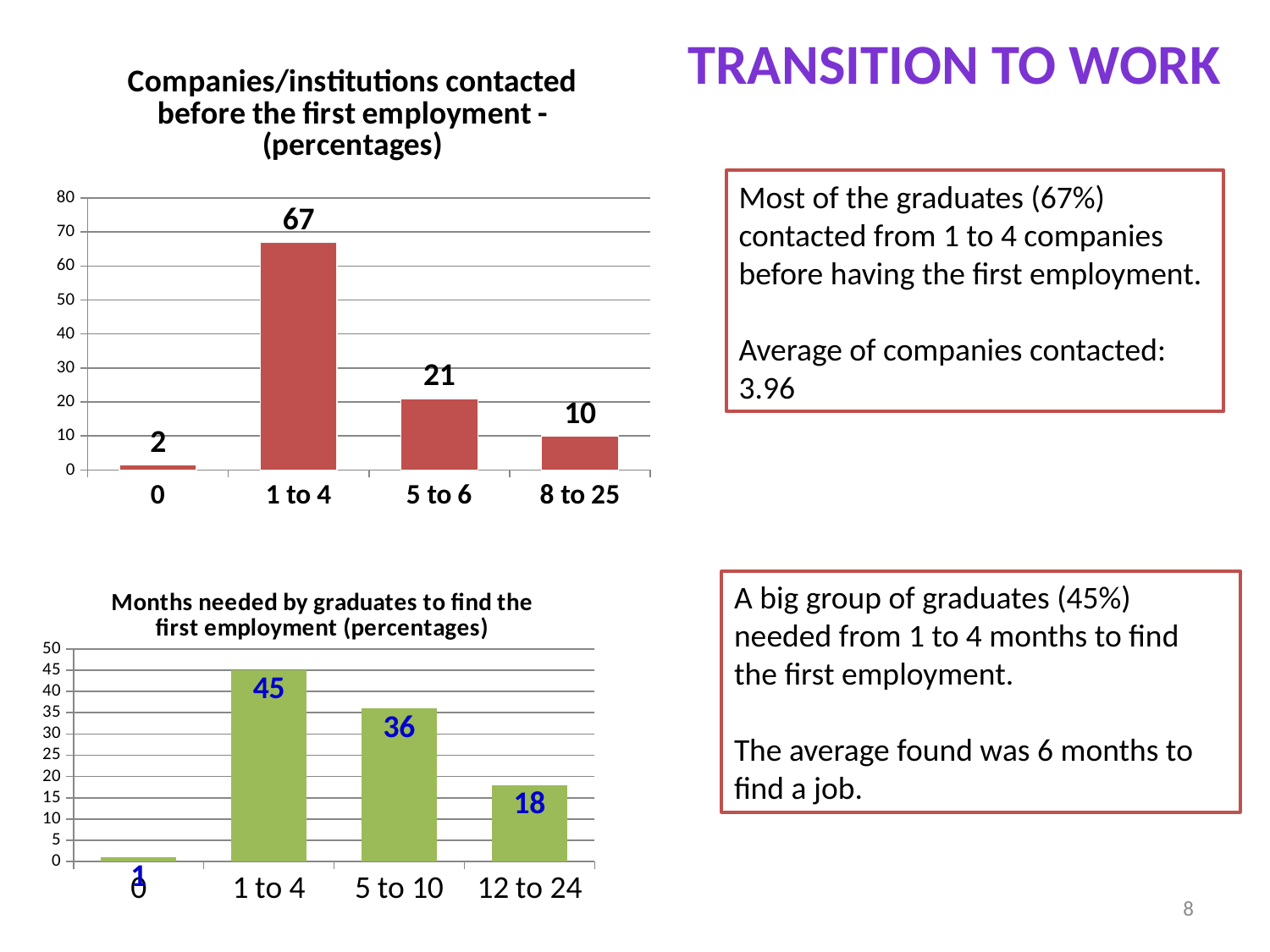

Transition to work

### Chart: Companies/institutions contacted before the first employment - (percentages)

| Category |  |
|---|---|
| 0 | 1.5 |
| 1 to 4 | 67.0 |
| 5 to 6 | 21.0 |
| 8 to 25 | 10.0 |
Most of the graduates (67%) contacted from 1 to 4 companies before having the first employment.

Average of companies contacted: 3.96

### Chart: Months needed by graduates to find the first employment (percentages)

| Category |  |
|---|---|
| 0 | 1.0 |
| 1 to 4 | 45.0 |
| 5 to 10 | 36.0 |
| 12 to 24 | 18.0 |
A big group of graduates (45%) needed from 1 to 4 months to find the first employment.

The average found was 6 months to find a job.
8